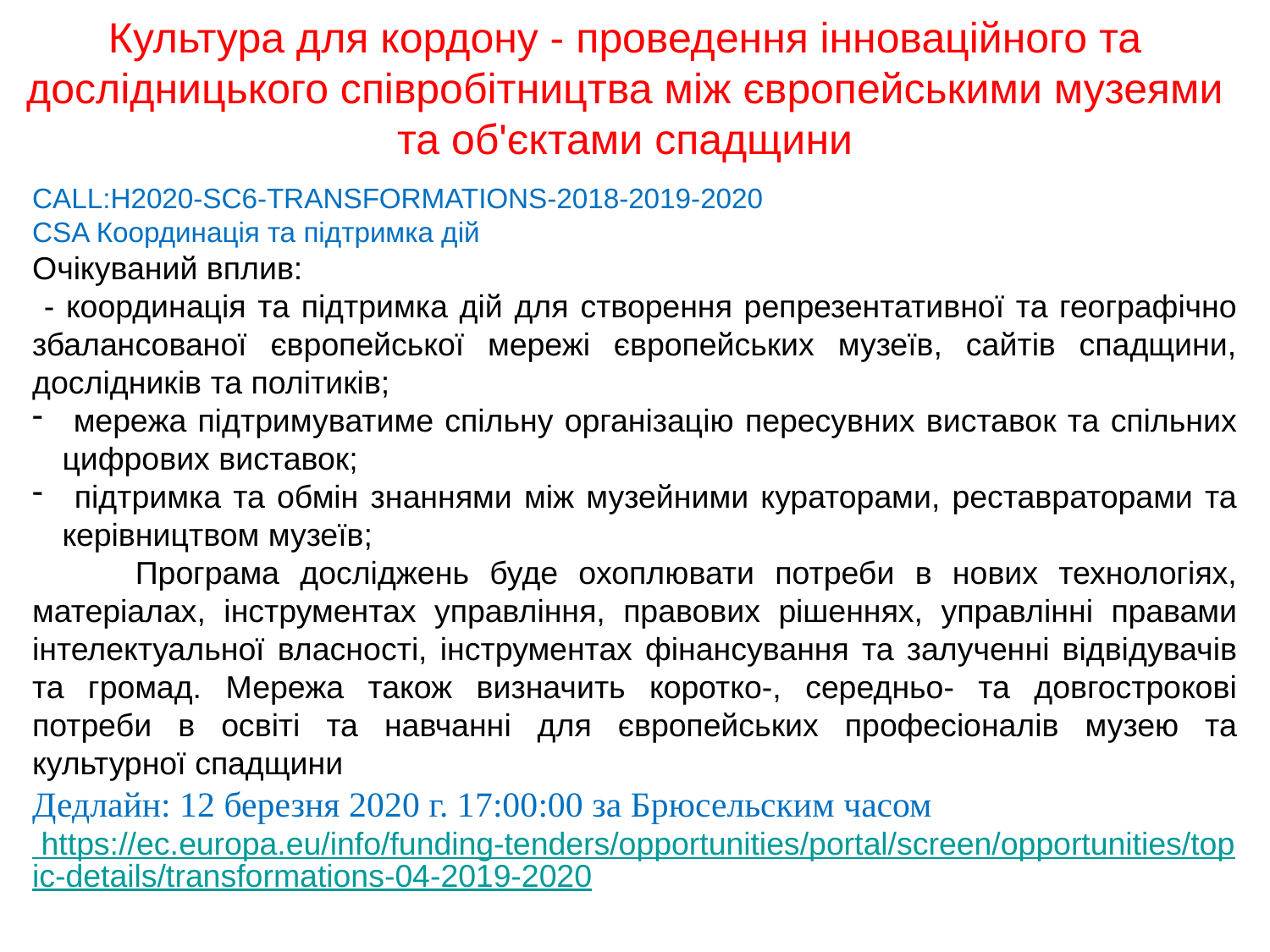

Культура для кордону - проведення інноваційного та дослідницького співробітництва між європейськими музеями та об'єктами спадщини

CALL:H2020-SC6-TRANSFORMATIONS-2018-2019-2020
CSA Координація та підтримка дій
Очікуваний вплив:
 - координація та підтримка дій для створення репрезентативної та географічно збалансованої європейської мережі європейських музеїв, сайтів спадщини, дослідників та політиків;
 мережа підтримуватиме спільну організацію пересувних виставок та спільних цифрових виставок;
 підтримка та обмін знаннями між музейними кураторами, реставраторами та керівництвом музеїв;
     Програма досліджень буде охоплювати потреби в нових технологіях, матеріалах, інструментах управління, правових рішеннях, управлінні правами інтелектуальної власності, інструментах фінансування та залученні відвідувачів та громад. Мережа також визначить коротко-, середньо- та довгострокові потреби в освіті та навчанні для європейських професіоналів музею та культурної спадщини
Дедлайн: 12 березня 2020 г. 17:00:00 за Брюсельским часом
 https://ec.europa.eu/info/funding-tenders/opportunities/portal/screen/opportunities/topic-details/transformations-04-2019-2020